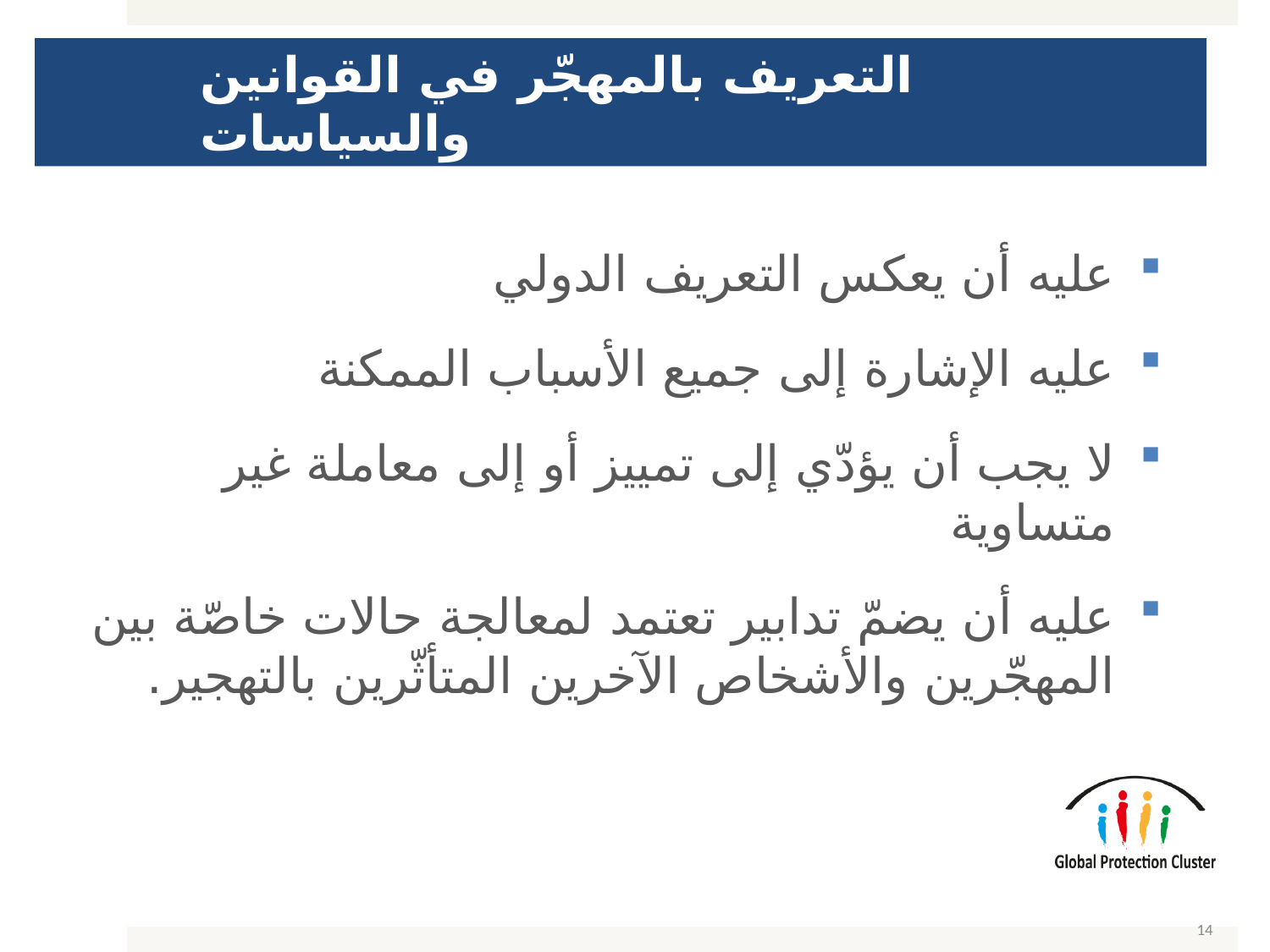

# التعريف بالمهجّر في القوانين والسياسات
عليه أن يعكس التعريف الدولي
عليه الإشارة إلى جميع الأسباب الممكنة
لا يجب أن يؤدّي إلى تمييز أو إلى معاملة غير متساوية
عليه أن يضمّ تدابير تعتمد لمعالجة حالات خاصّة بين المهجّرين والأشخاص الآخرين المتأثّرين بالتهجير.